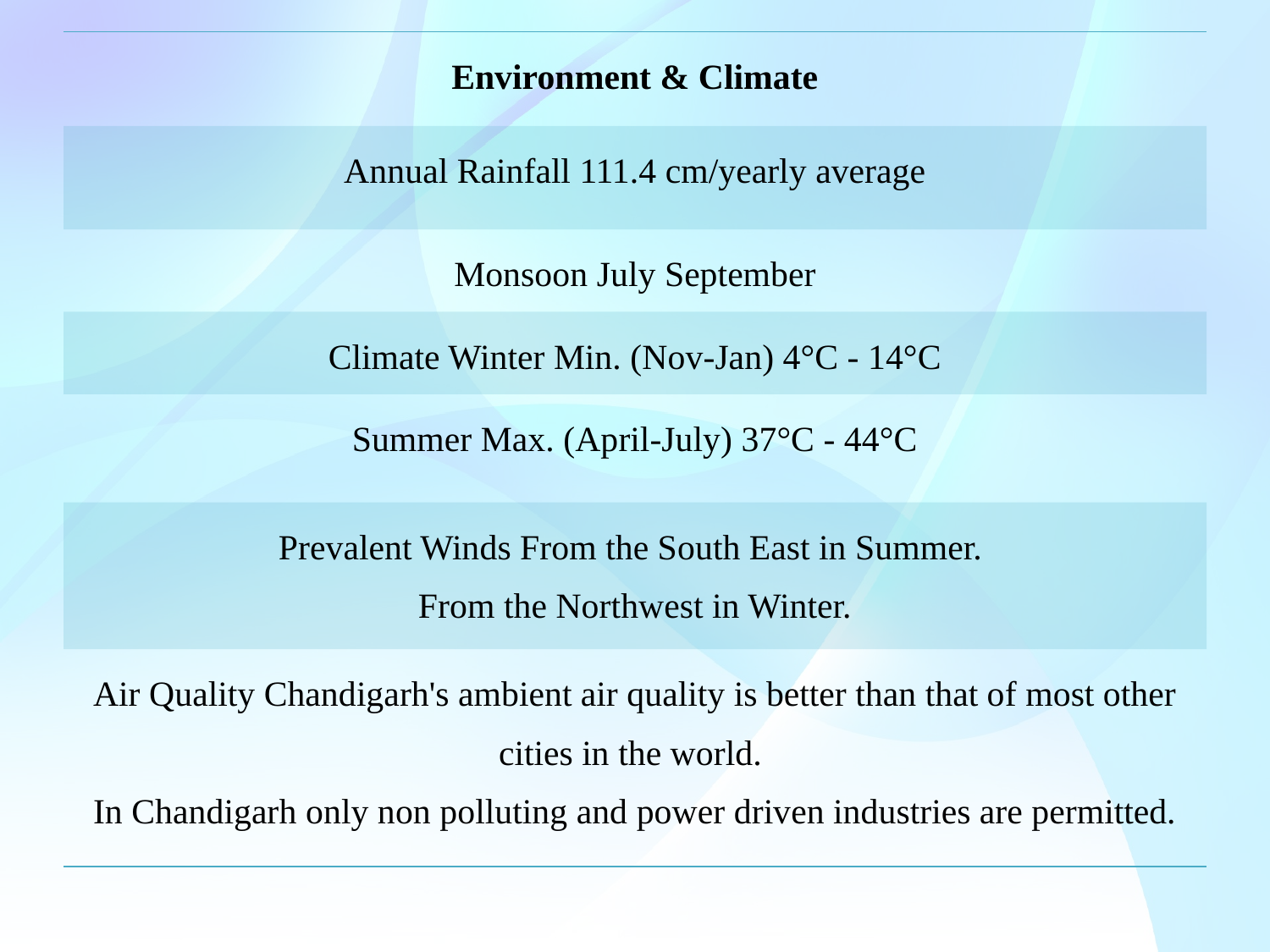

| Environment & Climate |
| --- |
| Annual Rainfall 111.4 cm/yearly average |
| Monsoon July September |
| Climate Winter Min. (Nov-Jan) 4°C - 14°C |
| Summer Max. (April-July) 37°C - 44°C |
| Prevalent Winds From the South East in Summer. From the Northwest in Winter. |
| Air Quality Chandigarh's ambient air quality is better than that of most other cities in the world. In Chandigarh only non polluting and power driven industries are permitted. |